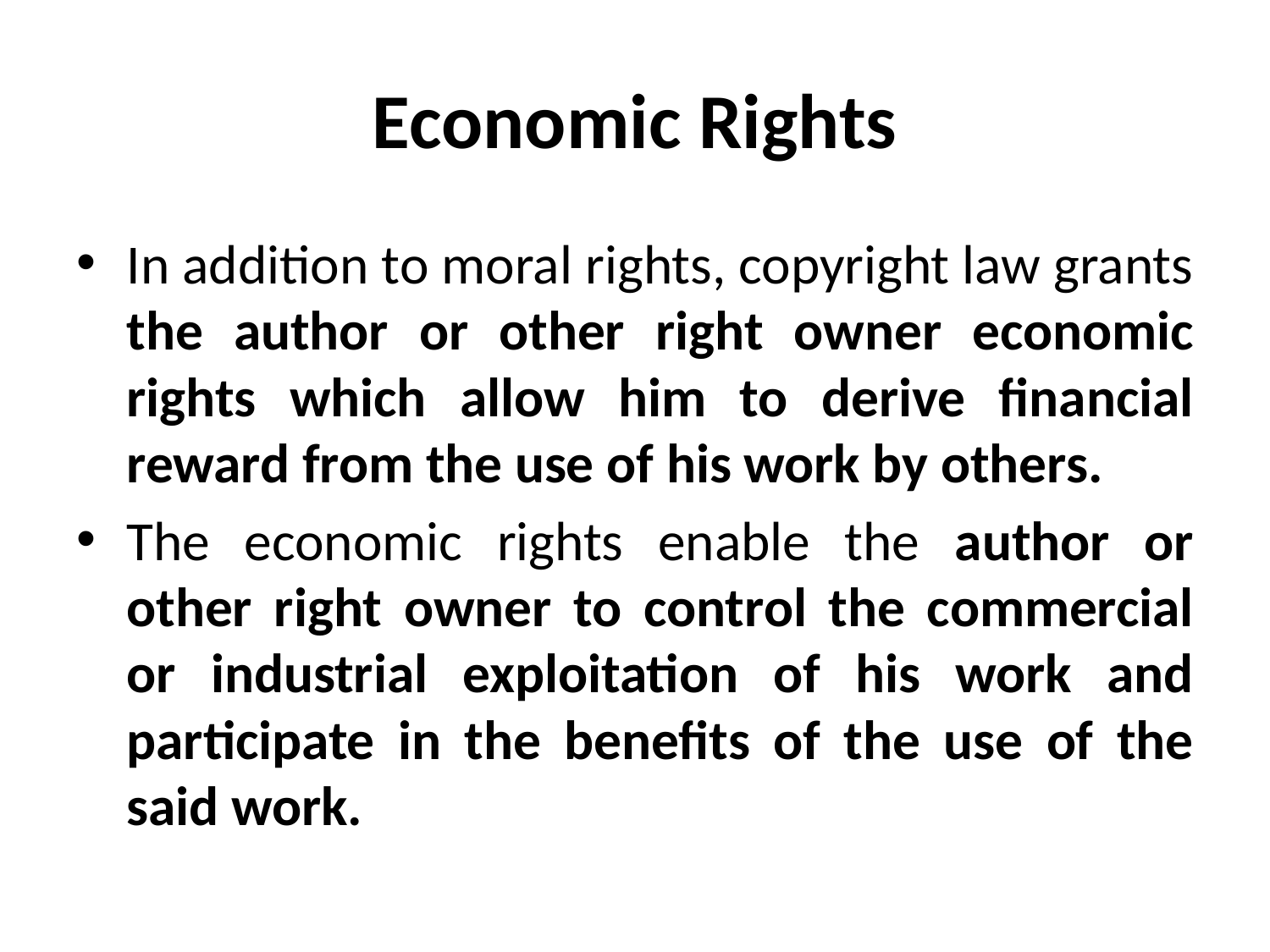

# Economic Rights
In addition to moral rights, copyright law grants the author or other right owner economic rights which allow him to derive financial reward from the use of his work by others.
The economic rights enable the author or other right owner to control the commercial or industrial exploitation of his work and participate in the benefits of the use of the said work.